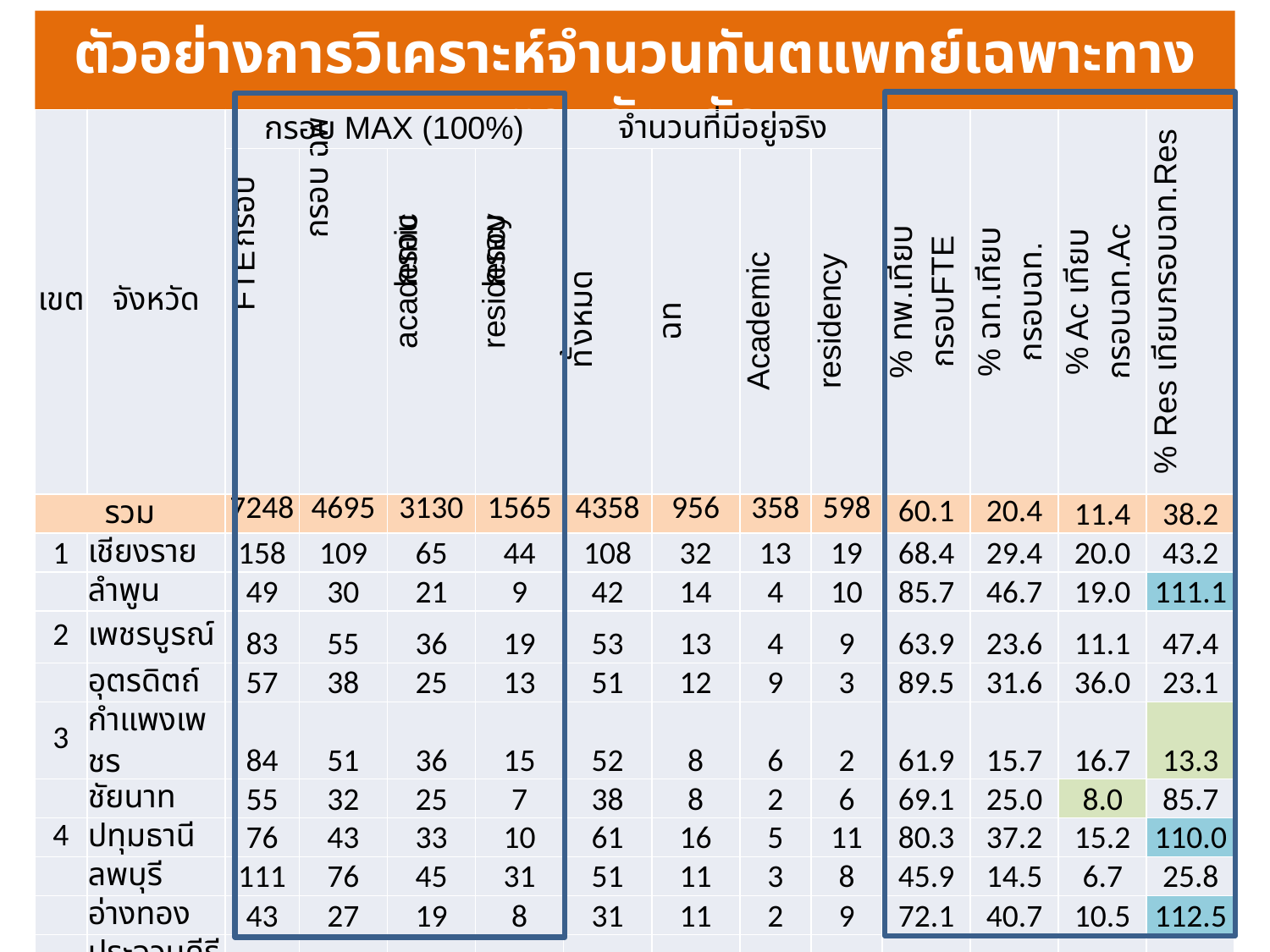

ตัวอย่างการวิเคราะห์จำนวนทันตแพทย์เฉพาะทางตามจังหวัด

| เขต | จังหวัด | กรอบ MAX (100%) |  |  |  | จำนวนที่มีอยู่จริง |  |  |  | % ทพ.เทียบ กรอบFTE | % ฉท.เทียบ กรอบฉท. | % Ac เทียบ กรอบฉท.Ac | % Res เทียบกรอบฉท.Res |
| --- | --- | --- | --- | --- | --- | --- | --- | --- | --- | --- | --- | --- | --- |
|  |  | กรอบ FTE | กรอบ ฉพ | กรอบ academic | กรอบ residency | ทั้งหมด | ฉท | Academic | residency |  |  |  |  |
| รวม |  | 7248 | 4695 | 3130 | 1565 | 4358 | 956 | 358 | 598 | 60.1 | 20.4 | 11.4 | 38.2 |
| 1 | เชียงราย | 158 | 109 | 65 | 44 | 108 | 32 | 13 | 19 | 68.4 | 29.4 | 20.0 | 43.2 |
|  | ลำพูน | 49 | 30 | 21 | 9 | 42 | 14 | 4 | 10 | 85.7 | 46.7 | 19.0 | 111.1 |
| 2 | เพชรบูรณ์ | 83 | 55 | 36 | 19 | 53 | 13 | 4 | 9 | 63.9 | 23.6 | 11.1 | 47.4 |
|  | อุตรดิตถ์ | 57 | 38 | 25 | 13 | 51 | 12 | 9 | 3 | 89.5 | 31.6 | 36.0 | 23.1 |
| 3 | กำแพงเพชร | 84 | 51 | 36 | 15 | 52 | 8 | 6 | 2 | 61.9 | 15.7 | 16.7 | 13.3 |
|  | ชัยนาท | 55 | 32 | 25 | 7 | 38 | 8 | 2 | 6 | 69.1 | 25.0 | 8.0 | 85.7 |
| 4 | ปทุมธานี | 76 | 43 | 33 | 10 | 61 | 16 | 5 | 11 | 80.3 | 37.2 | 15.2 | 110.0 |
|  | ลพบุรี | 111 | 76 | 45 | 31 | 51 | 11 | 3 | 8 | 45.9 | 14.5 | 6.7 | 25.8 |
|  | อ่างทอง | 43 | 27 | 19 | 8 | 31 | 11 | 2 | 9 | 72.1 | 40.7 | 10.5 | 112.5 |
| 5 | ประจวบคีรีขันธ์ | 78 | 51 | 32 | 19 | 43 | 11 | 2 | 9 | 55.1 | 21.6 | 6.3 | 47.4 |
|  | เพชรบุรี | 59 | 35 | 25 | 10 | 46 | 17 | 3 | 14 | 78.0 | 48.6 | 12.0 | 140.0 |
| 5 | สมุทรสาคร | 27 | 22 | 9 | 13 | 44 | 17 | 4 | 13 | 163.0 | 77.3 | 44.4 | 100.0 |
| 6 | ฉะเชิงเทรา | 76 | 47 | 33 | 14 | 64 | 15 | 2 | 13 | 84.2 | 31.9 | 6.1 | 92.9 |
|  | ตราด | 35 | 22 | 17 | 5 | 15 | 1 | 1 | 0 | 42.9 | 4.5 | 5.9 | 0.0 |